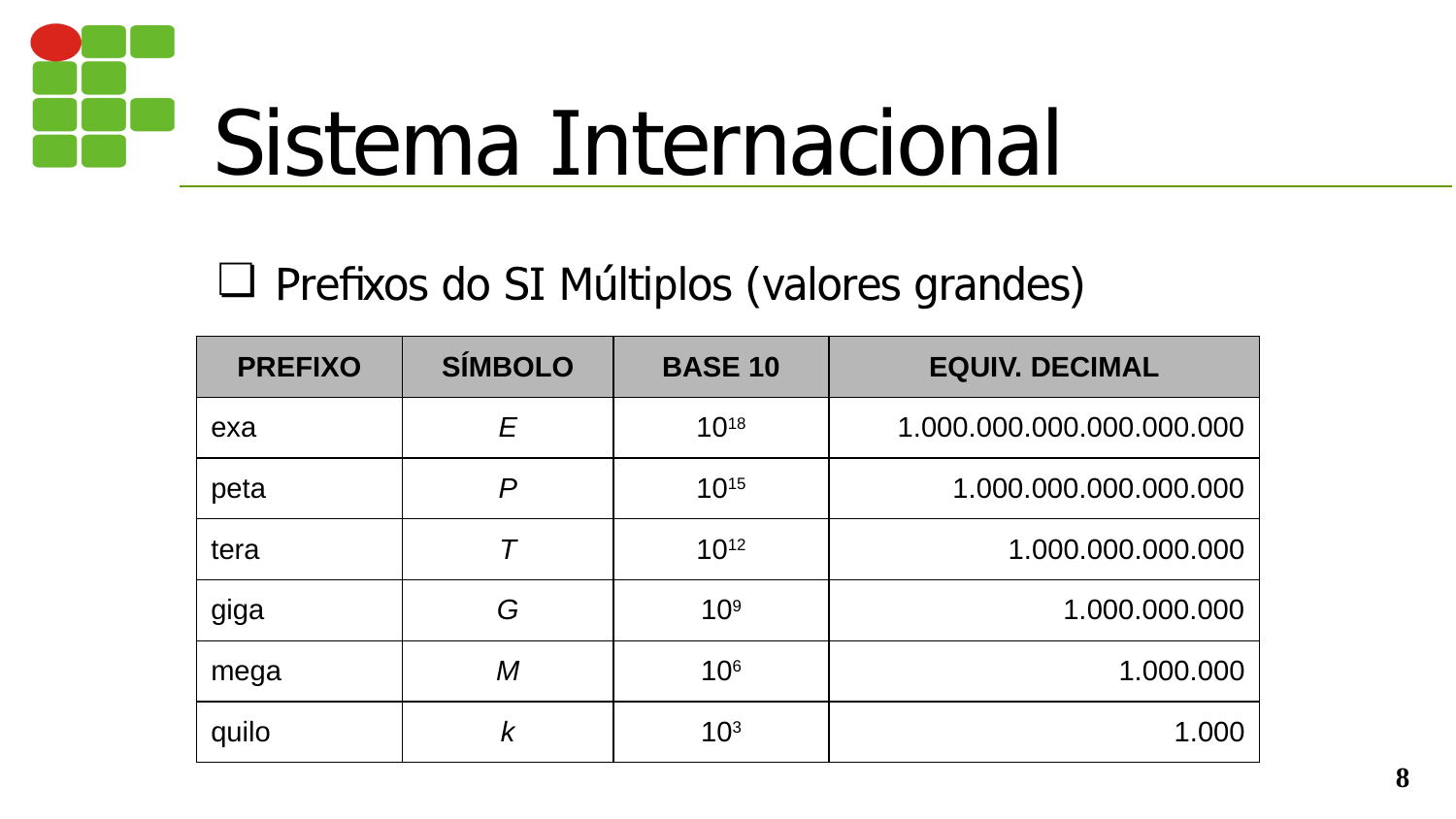

# Sistema Internacional
Prefixos do SI Múltiplos (valores grandes)
| PREFIXO | SÍMBOLO | BASE 10 | EQUIV. DECIMAL |
| --- | --- | --- | --- |
| exa | E | 1018 | 1.000.000.000.000.000.000 |
| peta | P | 1015 | 1.000.000.000.000.000 |
| tera | T | 1012 | 1.000.000.000.000 |
| giga | G | 109 | 1.000.000.000 |
| mega | M | 106 | 1.000.000 |
| quilo | k | 103 | 1.000 |
8